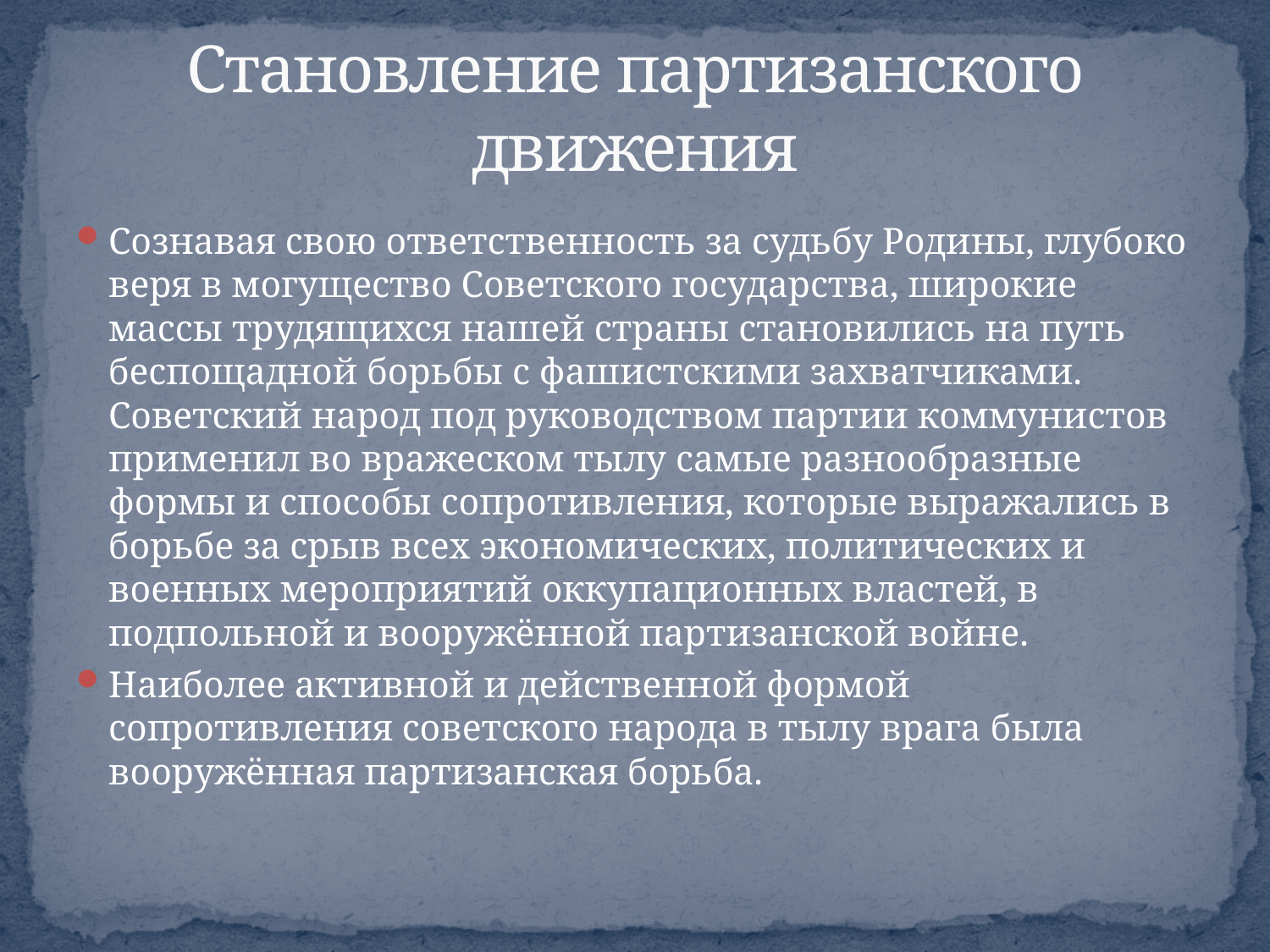

# Становление партизанского движения
Сознавая свою ответственность за судьбу Родины, глубоко веря в могущество Советского государства, широкие массы трудящихся нашей страны становились на путь беспощадной борьбы с фашистскими захватчиками. Советский народ под руководством партии коммунистов применил во вражеском тылу самые разнообразные формы и способы сопротивления, которые выражались в борьбе за срыв всех экономических, политических и военных мероприятий оккупационных властей, в подпольной и вооружённой партизанской войне.
Наиболее активной и действенной формой сопротивления советского народа в тылу врага была вооружённая партизанская борьба.